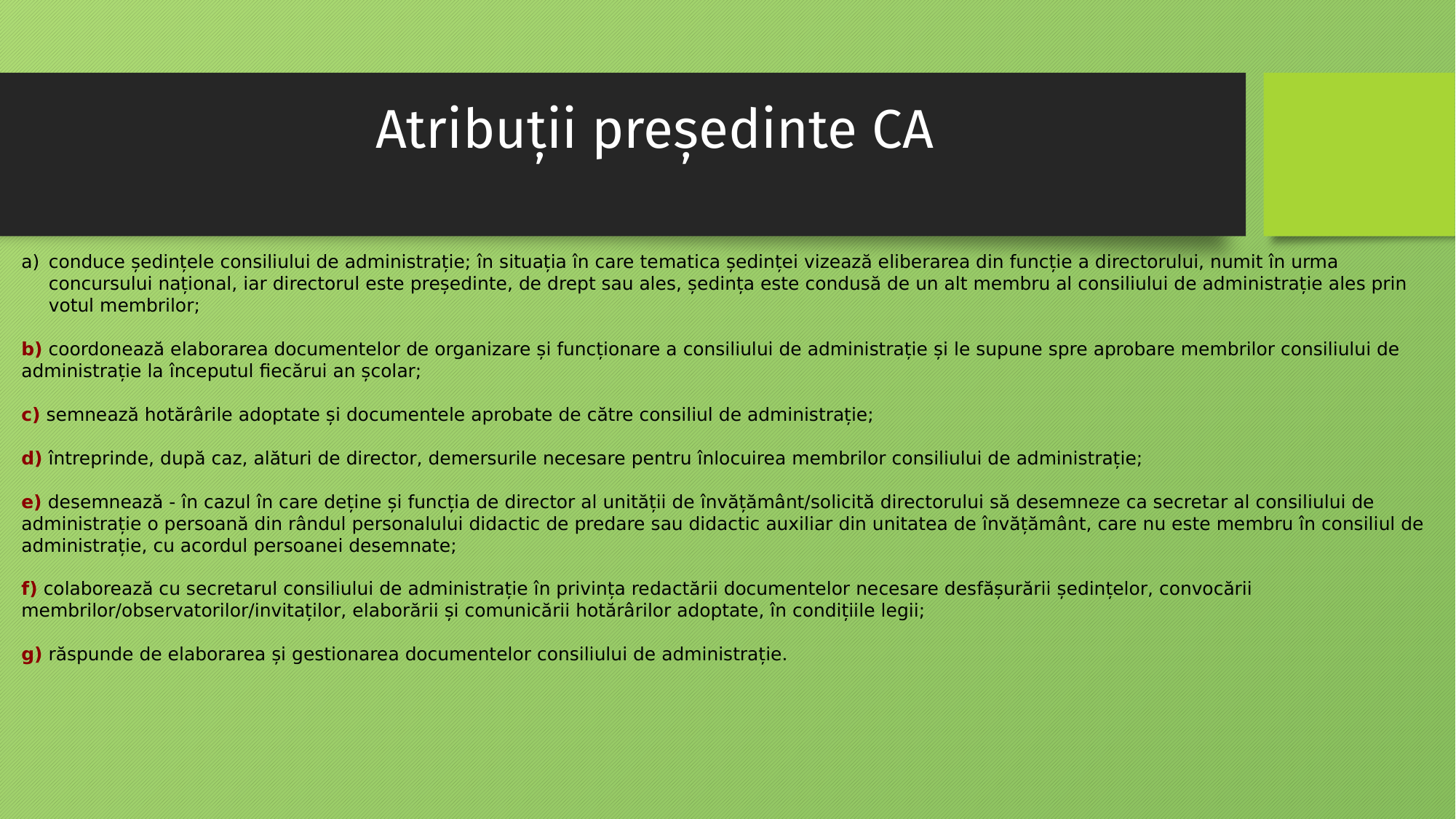

# Atribuții președinte CA
conduce ședințele consiliului de administrație; în situația în care tematica ședinței vizează eliberarea din funcție a directorului, numit în urma concursului național, iar directorul este președinte, de drept sau ales, ședința este condusă de un alt membru al consiliului de administrație ales prin votul membrilor;

b) coordonează elaborarea documentelor de organizare și funcționare a consiliului de administrație și le supune spre aprobare membrilor consiliului de administrație la începutul fiecărui an școlar;

c) semnează hotărârile adoptate și documentele aprobate de către consiliul de administrație;

d) întreprinde, după caz, alături de director, demersurile necesare pentru înlocuirea membrilor consiliului de administrație;

e) desemnează - în cazul în care deține și funcția de director al unității de învățământ/solicită directorului să desemneze ca secretar al consiliului de administrație o persoană din rândul personalului didactic de predare sau didactic auxiliar din unitatea de învățământ, care nu este membru în consiliul de administrație, cu acordul persoanei desemnate;

f) colaborează cu secretarul consiliului de administrație în privința redactării documentelor necesare desfășurării ședințelor, convocării membrilor/observatorilor/invitaților, elaborării și comunicării hotărârilor adoptate, în condițiile legii;

g) răspunde de elaborarea și gestionarea documentelor consiliului de administrație.